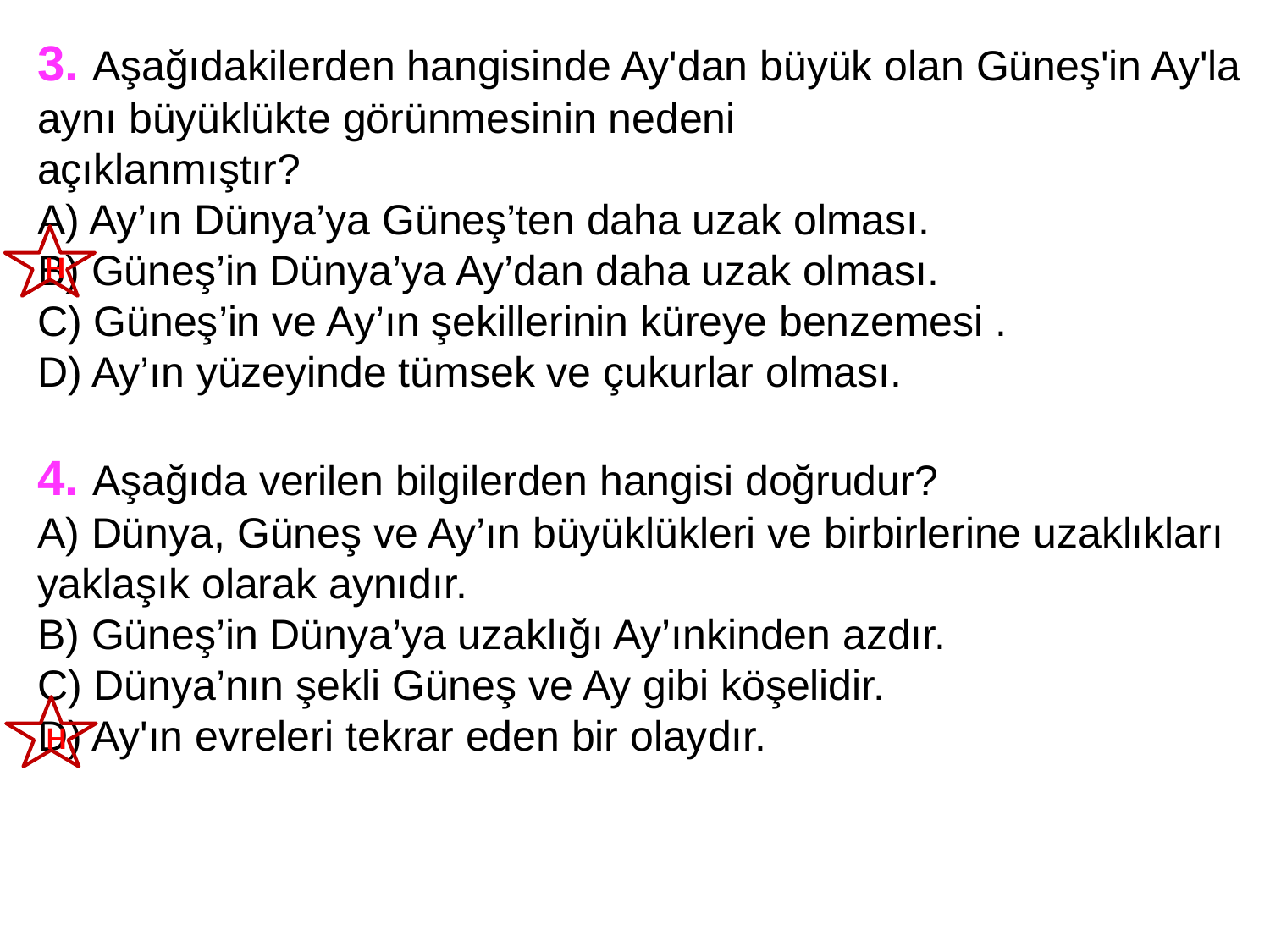

3. Aşağıdakilerden hangisinde Ay'dan büyük olan Güneş'in Ay'la aynı büyüklükte görünmesinin nedeni
açıklanmıştır?
A) Ay’ın Dünya’ya Güneş’ten daha uzak olması.
B) Güneş’in Dünya’ya Ay’dan daha uzak olması.
C) Güneş’in ve Ay’ın şekillerinin küreye benzemesi .
D) Ay’ın yüzeyinde tümsek ve çukurlar olması.

4. Aşağıda verilen bilgilerden hangisi doğrudur?
A) Dünya, Güneş ve Ay’ın büyüklükleri ve birbirlerine uzaklıkları yaklaşık olarak aynıdır.
B) Güneş’in Dünya’ya uzaklığı Ay’ınkinden azdır.
C) Dünya’nın şekli Güneş ve Ay gibi köşelidir.
D) Ay'ın evreleri tekrar eden bir olaydır.
H
H